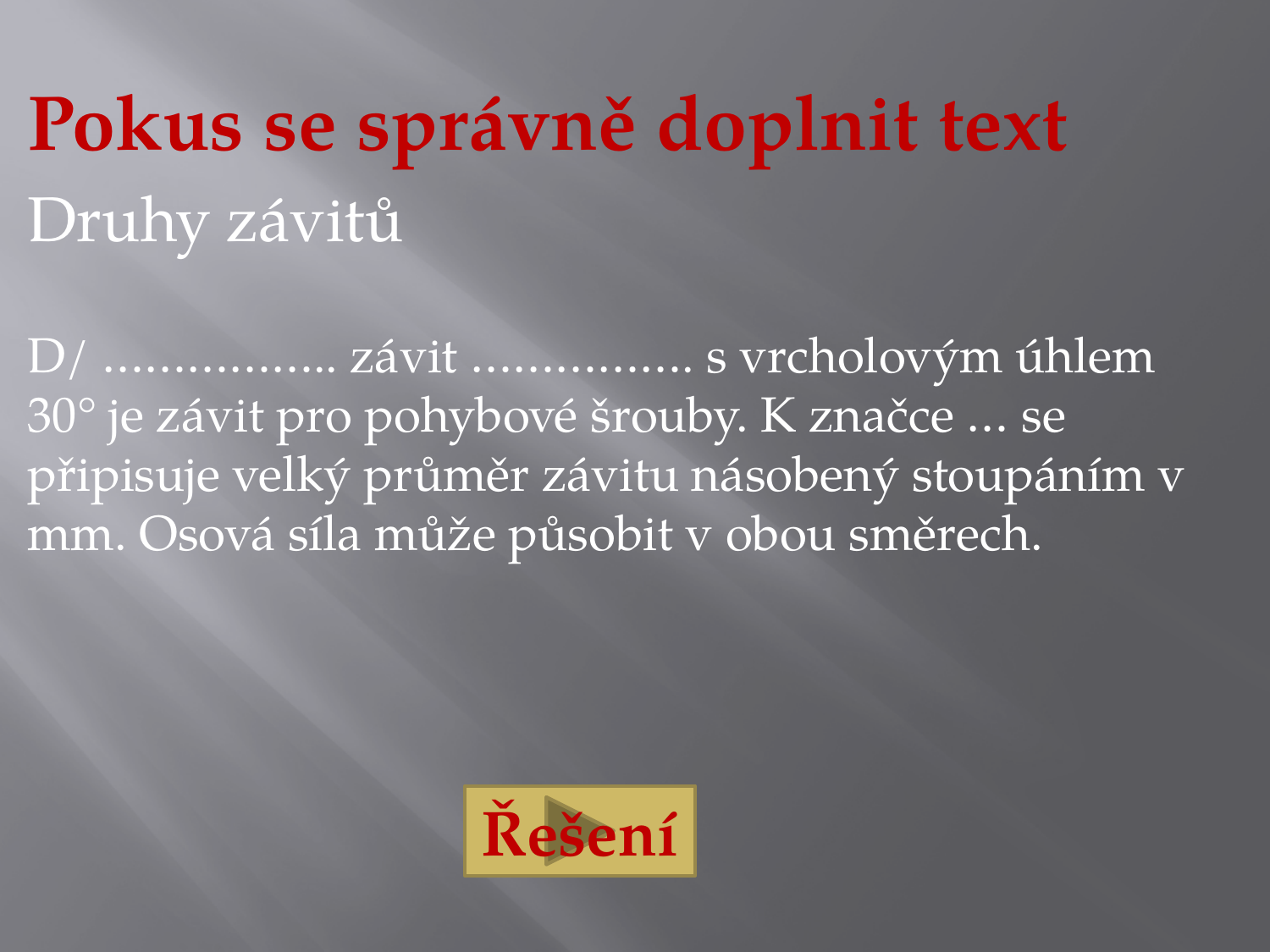

Pokus se správně doplnit text
Druhy závitů

D/ …………….. závit ……………. s vrcholovým úhlem 30° je závit pro pohybové šrouby. K značce … se připisuje velký průměr závitu násobený stoupáním v mm. Osová síla může působit v obou směrech.

Řešení